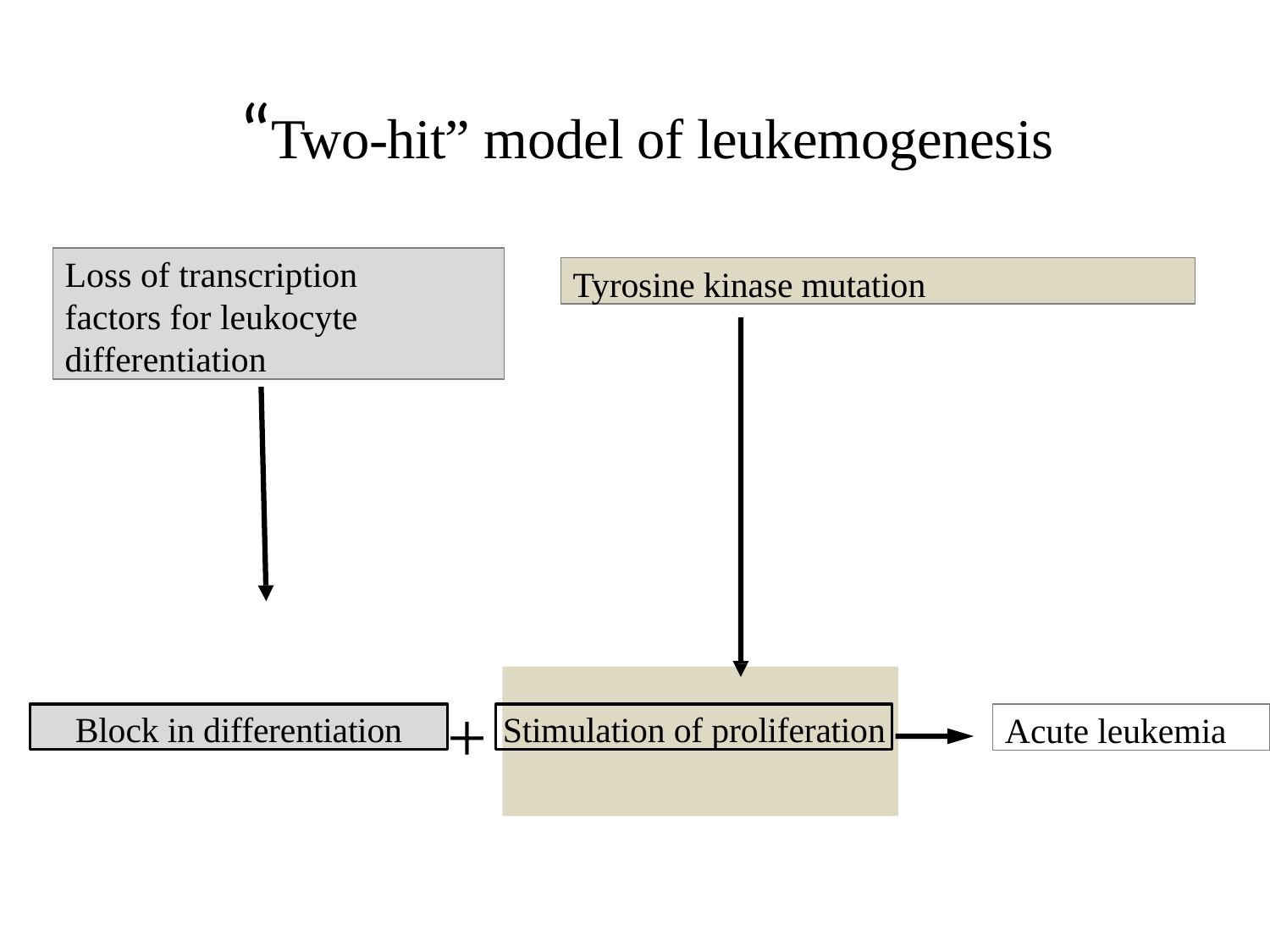

# “Two-hit” model of leukemogenesis
Loss of transcription factors for leukocyte differentiation
Tyrosine kinase mutation

+
Block in differentiation
Stimulation of proliferation
Аcute leukemia